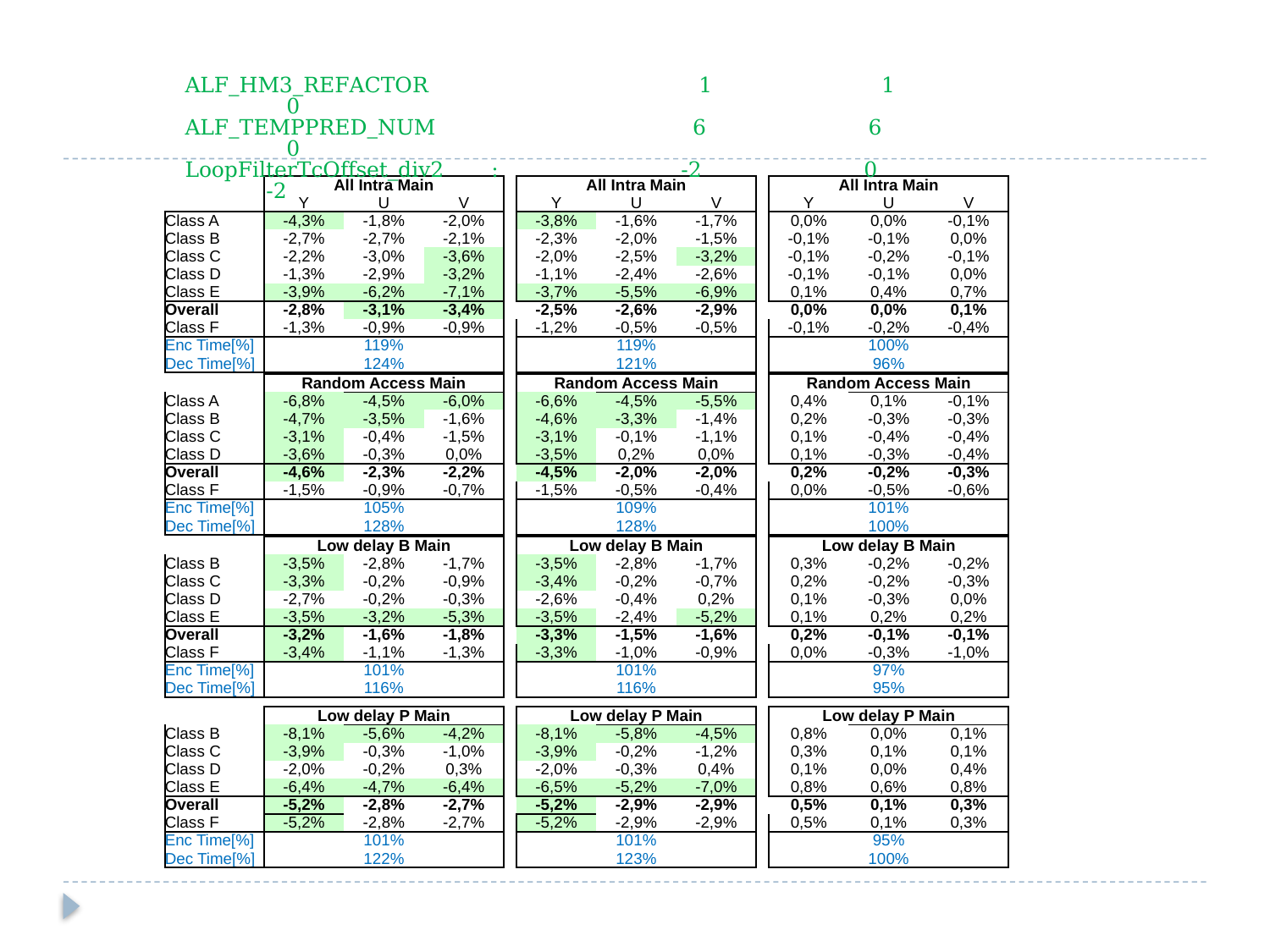

| ALF\_HM3\_REFACTOR 1 1 0 |
| --- |
| ALF\_TEMPPRED\_NUM 6 6 0 |
| LoopFilterTcOffset\_div2 : -2 0 -2 |
|  | All Intra Main |  |  |  | All Intra Main |  |  |  | All Intra Main |  |  |
| --- | --- | --- | --- | --- | --- | --- | --- | --- | --- | --- | --- |
|  | Y | U | V |  | Y | U | V |  | Y | U | V |
| Class A | -4,3% | -1,8% | -2,0% |  | -3,8% | -1,6% | -1,7% |  | 0,0% | 0,0% | -0,1% |
| Class B | -2,7% | -2,7% | -2,1% |  | -2,3% | -2,0% | -1,5% |  | -0,1% | -0,1% | 0,0% |
| Class C | -2,2% | -3,0% | -3,6% |  | -2,0% | -2,5% | -3,2% |  | -0,1% | -0,2% | -0,1% |
| Class D | -1,3% | -2,9% | -3,2% |  | -1,1% | -2,4% | -2,6% |  | -0,1% | -0,1% | 0,0% |
| Class E | -3,9% | -6,2% | -7,1% |  | -3,7% | -5,5% | -6,9% |  | 0,1% | 0,4% | 0,7% |
| Overall | -2,8% | -3,1% | -3,4% |  | -2,5% | -2,6% | -2,9% |  | 0,0% | 0,0% | 0,1% |
| Class F | -1,3% | -0,9% | -0,9% |  | -1,2% | -0,5% | -0,5% |  | -0,1% | -0,2% | -0,4% |
| Enc Time[%] | 119% |  |  |  | 119% |  |  |  | 100% |  |  |
| Dec Time[%] | 124% |  |  |  | 121% |  |  |  | 96% |  |  |
|  |  |  |  |  |  |  |  |  |  |  |  |
|  | Random Access Main |  |  |  | Random Access Main |  |  |  | Random Access Main |  |  |
| Class A | -6,8% | -4,5% | -6,0% |  | -6,6% | -4,5% | -5,5% |  | 0,4% | 0,1% | -0,1% |
| Class B | -4,7% | -3,5% | -1,6% |  | -4,6% | -3,3% | -1,4% |  | 0,2% | -0,3% | -0,3% |
| Class C | -3,1% | -0,4% | -1,5% |  | -3,1% | -0,1% | -1,1% |  | 0,1% | -0,4% | -0,4% |
| Class D | -3,6% | -0,3% | 0,0% |  | -3,5% | 0,2% | 0,0% |  | 0,1% | -0,3% | -0,4% |
| Overall | -4,6% | -2,3% | -2,2% |  | -4,5% | -2,0% | -2,0% |  | 0,2% | -0,2% | -0,3% |
| Class F | -1,5% | -0,9% | -0,7% |  | -1,5% | -0,5% | -0,4% |  | 0,0% | -0,5% | -0,6% |
| Enc Time[%] | 105% |  |  |  | 109% |  |  |  | 101% |  |  |
| Dec Time[%] | 128% |  |  |  | 128% |  |  |  | 100% |  |  |
|  |  |  |  |  |  |  |  |  |  |  |  |
|  | Low delay B Main |  |  |  | Low delay B Main |  |  |  | Low delay B Main |  |  |
| Class B | -3,5% | -2,8% | -1,7% |  | -3,5% | -2,8% | -1,7% |  | 0,3% | -0,2% | -0,2% |
| Class C | -3,3% | -0,2% | -0,9% |  | -3,4% | -0,2% | -0,7% |  | 0,2% | -0,2% | -0,3% |
| Class D | -2,7% | -0,2% | -0,3% |  | -2,6% | -0,4% | 0,2% |  | 0,1% | -0,3% | 0,0% |
| Class E | -3,5% | -3,2% | -5,3% |  | -3,5% | -2,4% | -5,2% |  | 0,1% | 0,2% | 0,2% |
| Overall | -3,2% | -1,6% | -1,8% |  | -3,3% | -1,5% | -1,6% |  | 0,2% | -0,1% | -0,1% |
| Class F | -3,4% | -1,1% | -1,3% |  | -3,3% | -1,0% | -0,9% |  | 0,0% | -0,3% | -1,0% |
| Enc Time[%] | 101% |  |  |  | 101% |  |  |  | 97% |  |  |
| Dec Time[%] | 116% |  |  |  | 116% |  |  |  | 95% |  |  |
|  |  |  |  |  |  |  |  |  |  |  |  |
|  | Low delay P Main |  |  |  | Low delay P Main |  |  |  | Low delay P Main |  |  |
| Class B | -8,1% | -5,6% | -4,2% |  | -8,1% | -5,8% | -4,5% |  | 0,8% | 0,0% | 0,1% |
| Class C | -3,9% | -0,3% | -1,0% |  | -3,9% | -0,2% | -1,2% |  | 0,3% | 0,1% | 0,1% |
| Class D | -2,0% | -0,2% | 0,3% |  | -2,0% | -0,3% | 0,4% |  | 0,1% | 0,0% | 0,4% |
| Class E | -6,4% | -4,7% | -6,4% |  | -6,5% | -5,2% | -7,0% |  | 0,8% | 0,6% | 0,8% |
| Overall | -5,2% | -2,8% | -2,7% |  | -5,2% | -2,9% | -2,9% |  | 0,5% | 0,1% | 0,3% |
| Class F | -5,2% | -2,8% | -2,7% |  | -5,2% | -2,9% | -2,9% |  | 0,5% | 0,1% | 0,3% |
| Enc Time[%] | 101% |  |  |  | 101% |  |  |  | 95% |  |  |
| Dec Time[%] | 122% |  |  |  | 123% |  |  |  | 100% |  |  |